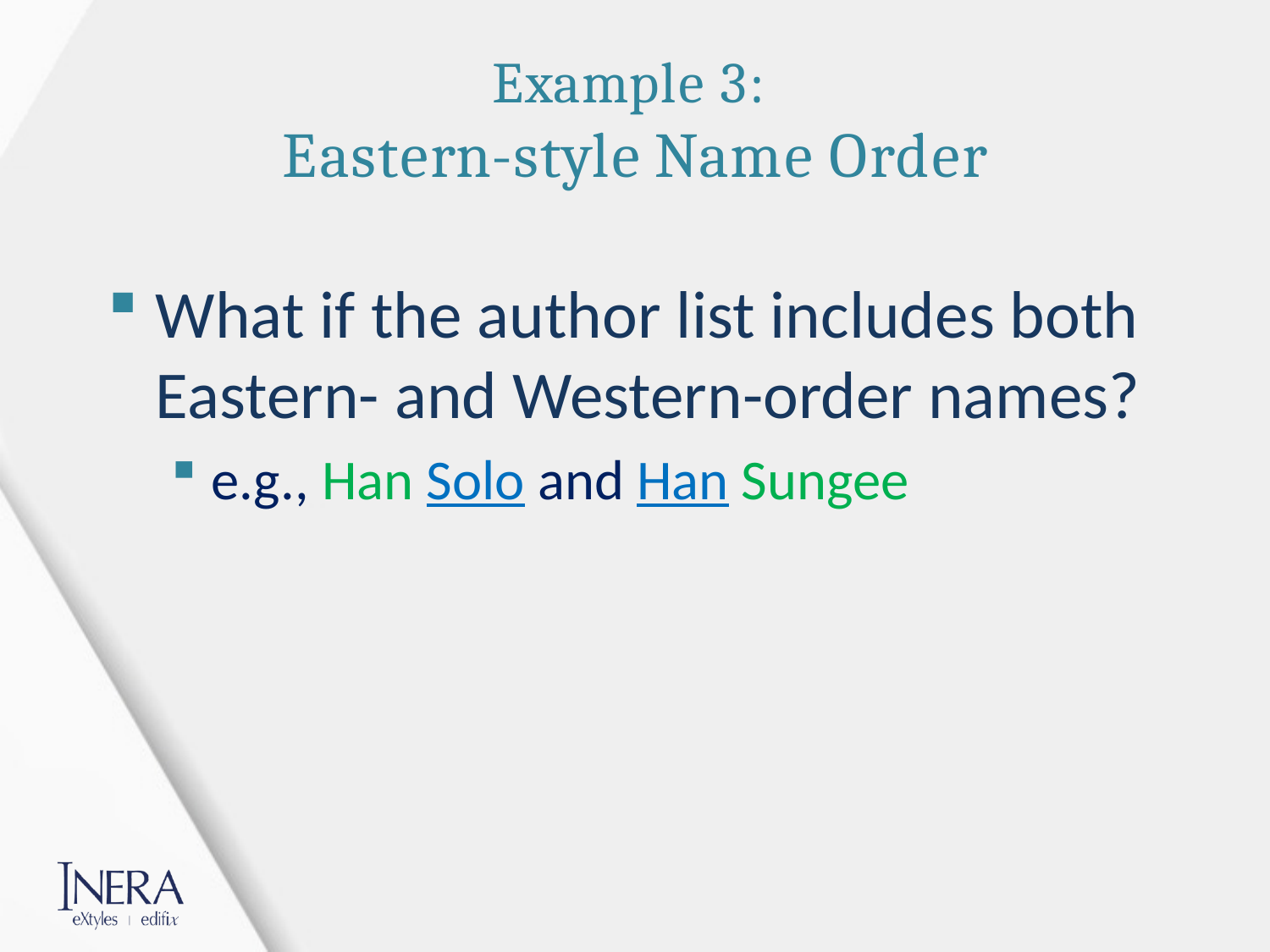

# Example 3: Eastern-style Name Order
What if the author list includes both Eastern- and Western-order names?
e.g., Han Solo and Han Sungee